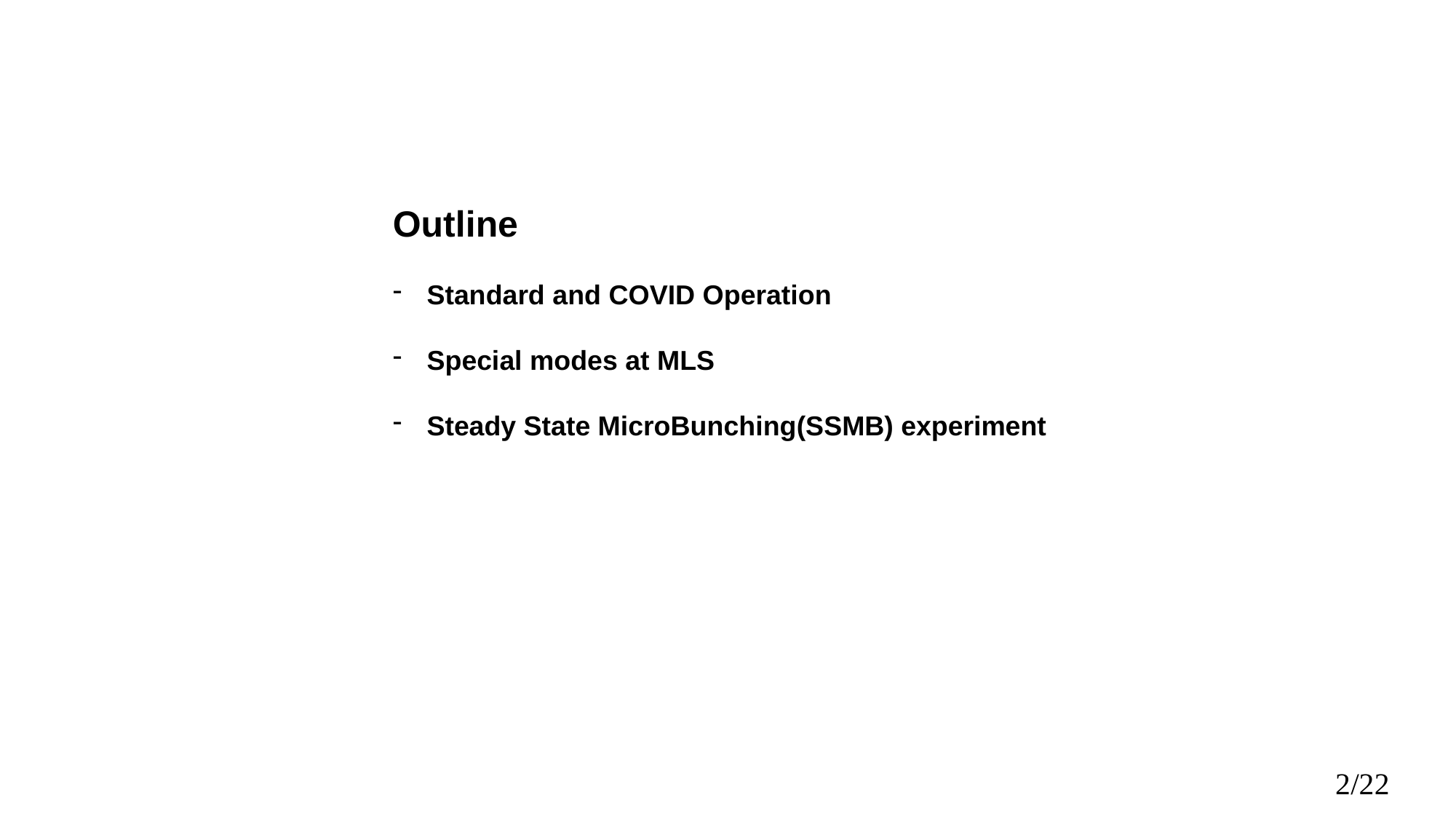

Outline

Standard and COVID Operation

Special modes at MLS

Steady State MicroBunching(SSMB) experiment

2/22